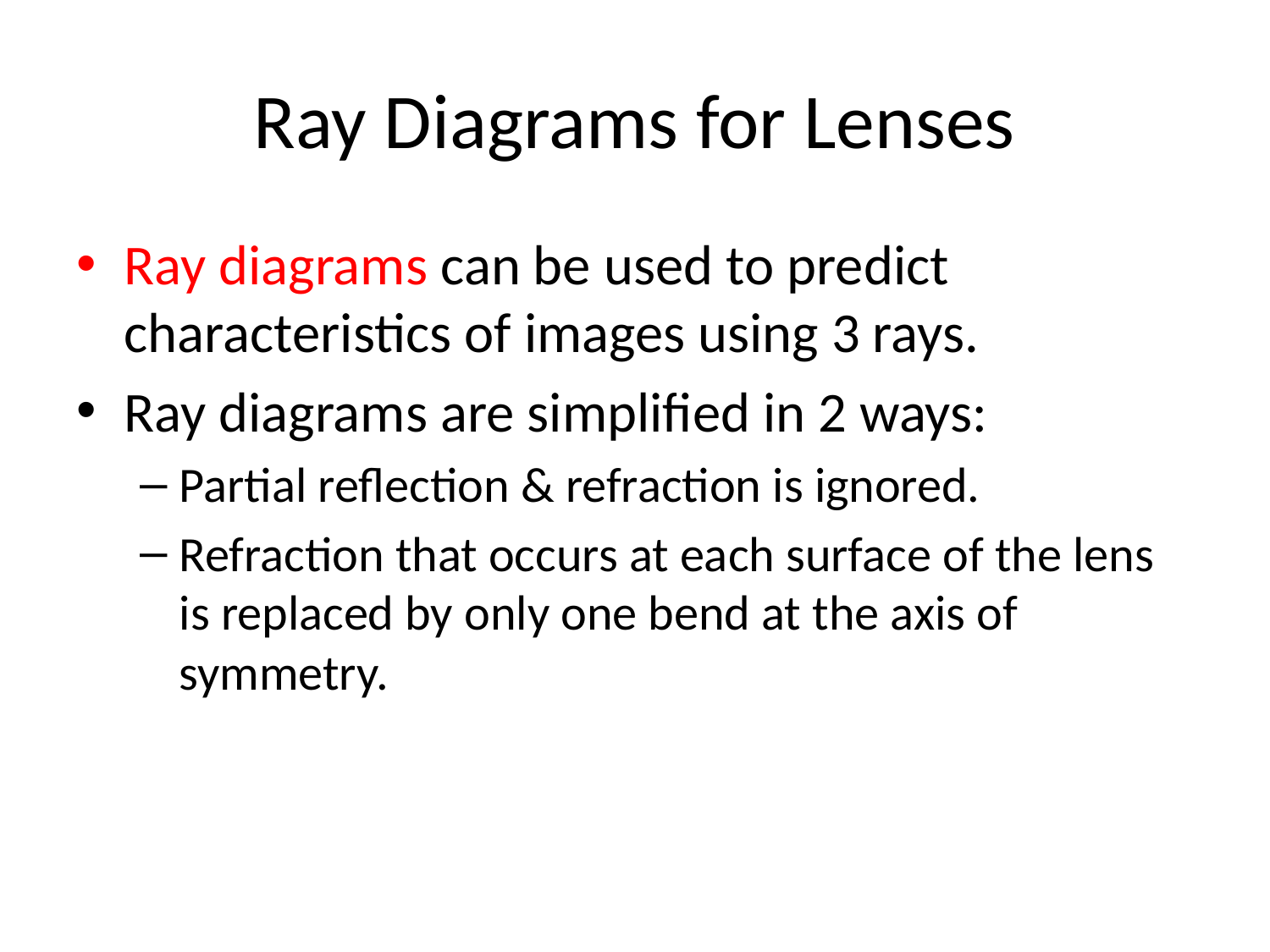

# Ray Diagrams for Lenses
Ray diagrams can be used to predict characteristics of images using 3 rays.
Ray diagrams are simplified in 2 ways:
Partial reflection & refraction is ignored.
Refraction that occurs at each surface of the lens is replaced by only one bend at the axis of symmetry.